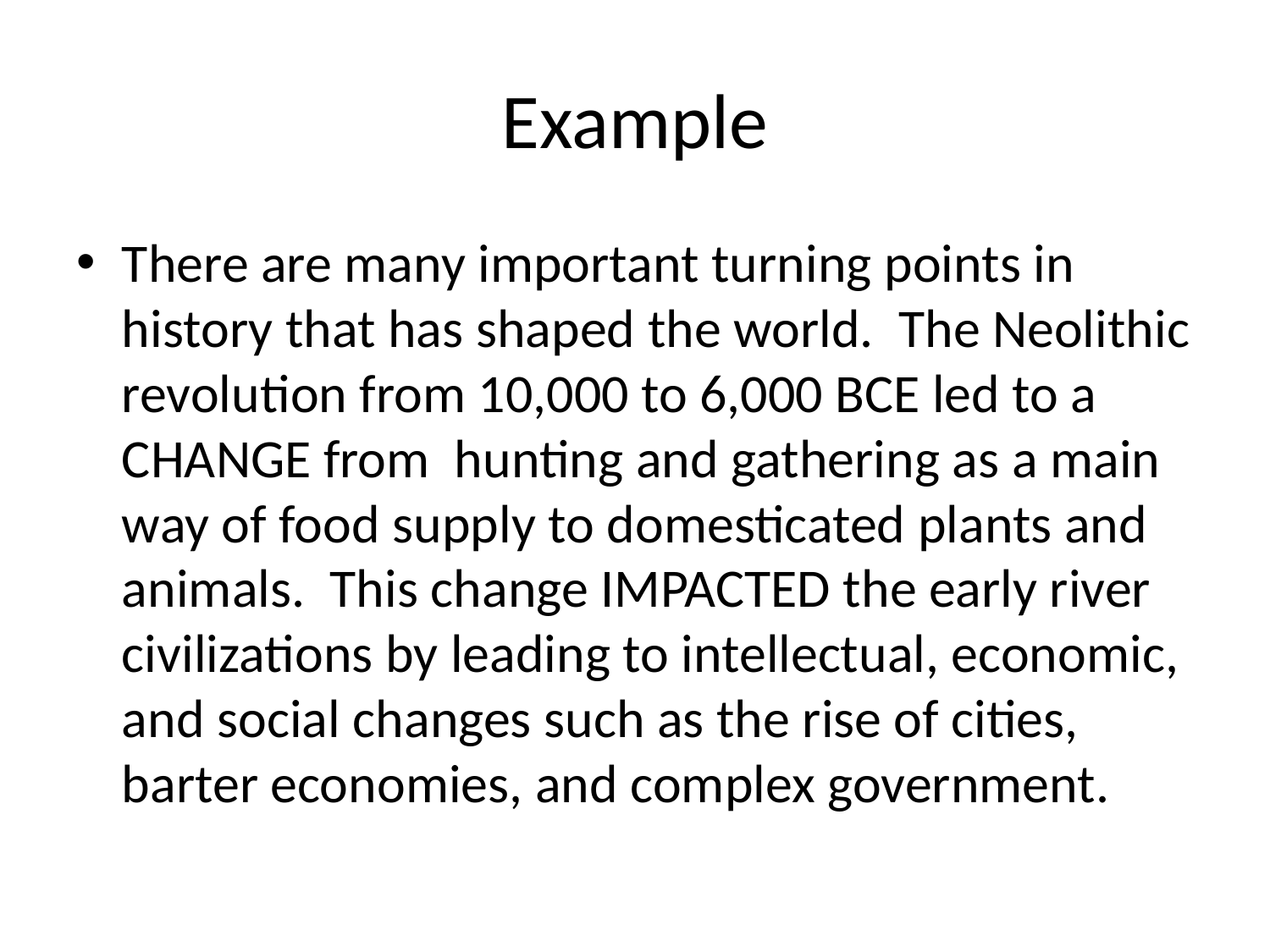

# Example
There are many important turning points in history that has shaped the world.  The Neolithic revolution from 10,000 to 6,000 BCE led to a CHANGE from  hunting and gathering as a main way of food supply to domesticated plants and animals.  This change IMPACTED the early river civilizations by leading to intellectual, economic, and social changes such as the rise of cities, barter economies, and complex government.